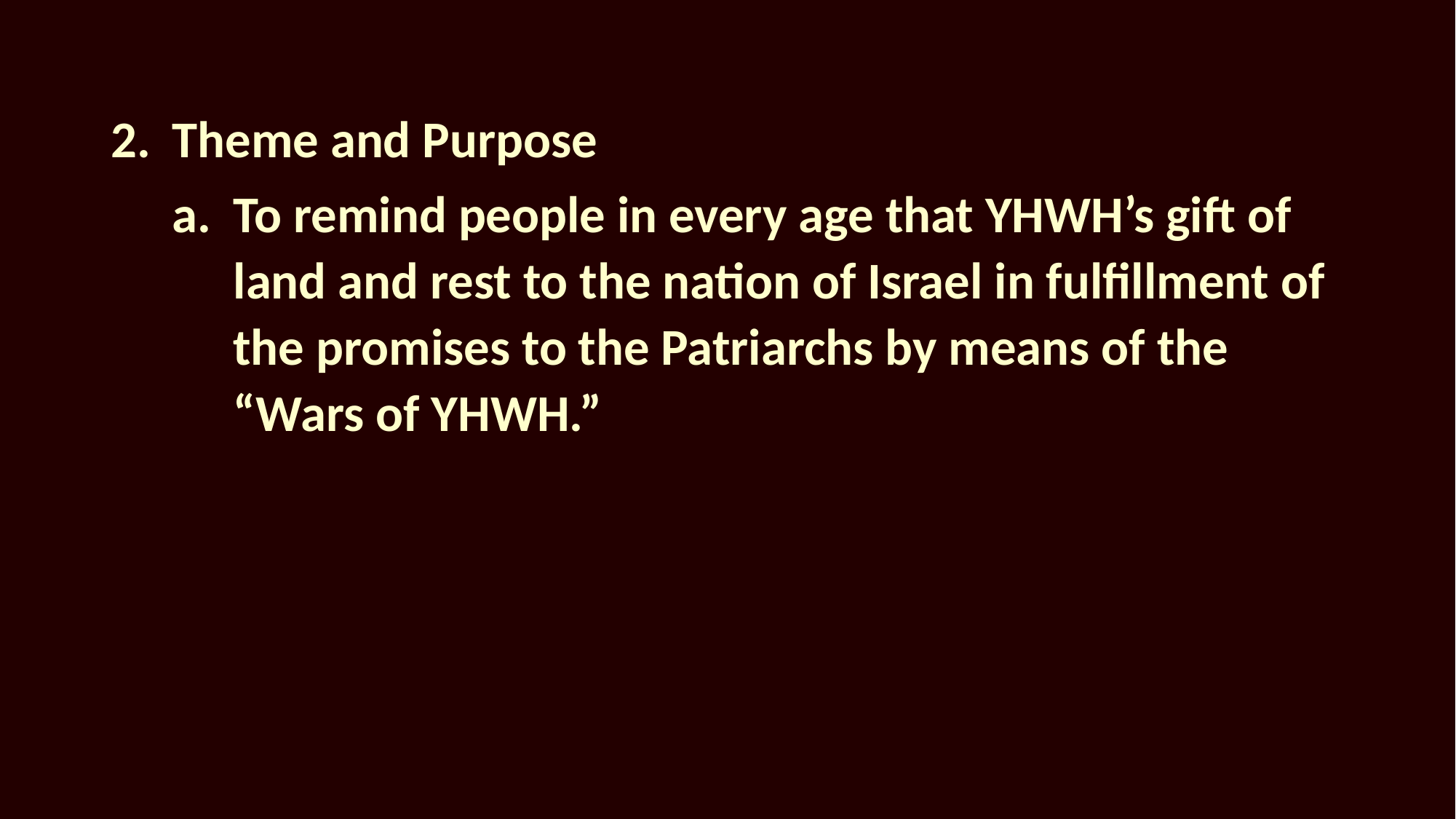

Theme and Purpose
To remind people in every age that YHWH’s gift of land and rest to the nation of Israel in fulfillment of the promises to the Patriarchs by means of the “Wars of YHWH.”